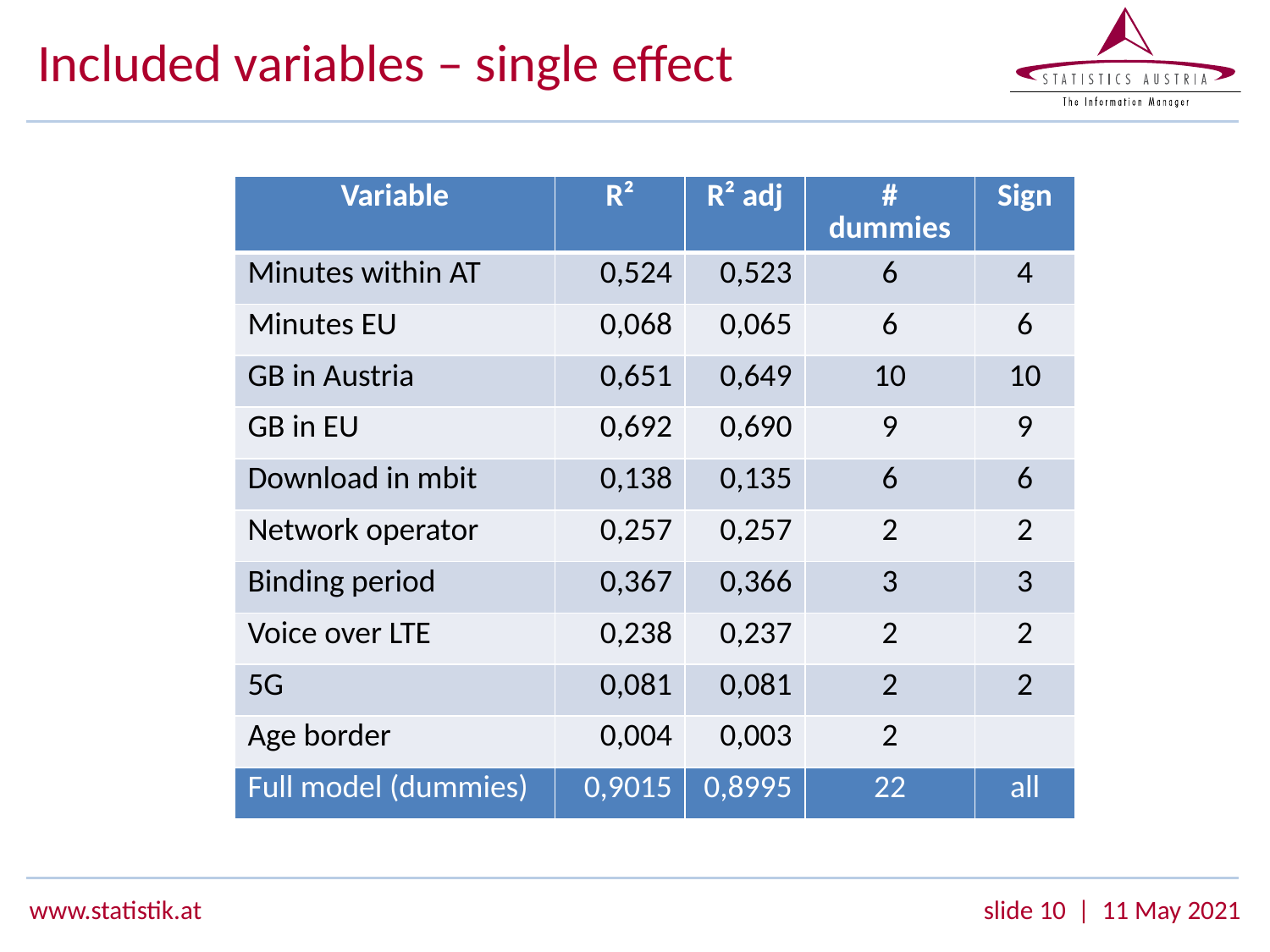

# Included variables – single effect
| Variable | R² | R² adj | # dummies | Sign |
| --- | --- | --- | --- | --- |
| Minutes within AT | 0,524 | 0,523 | 6 | 4 |
| Minutes EU | 0,068 | 0,065 | 6 | 6 |
| GB in Austria | 0,651 | 0,649 | 10 | 10 |
| GB in EU | 0,692 | 0,690 | 9 | 9 |
| Download in mbit | 0,138 | 0,135 | 6 | 6 |
| Network operator | 0,257 | 0,257 | 2 | 2 |
| Binding period | 0,367 | 0,366 | 3 | 3 |
| Voice over LTE | 0,238 | 0,237 | 2 | 2 |
| 5G | 0,081 | 0,081 | 2 | 2 |
| Age border | 0,004 | 0,003 | 2 |  |
| Full model (dummies) | 0,9015 | 0,8995 | 22 | all |